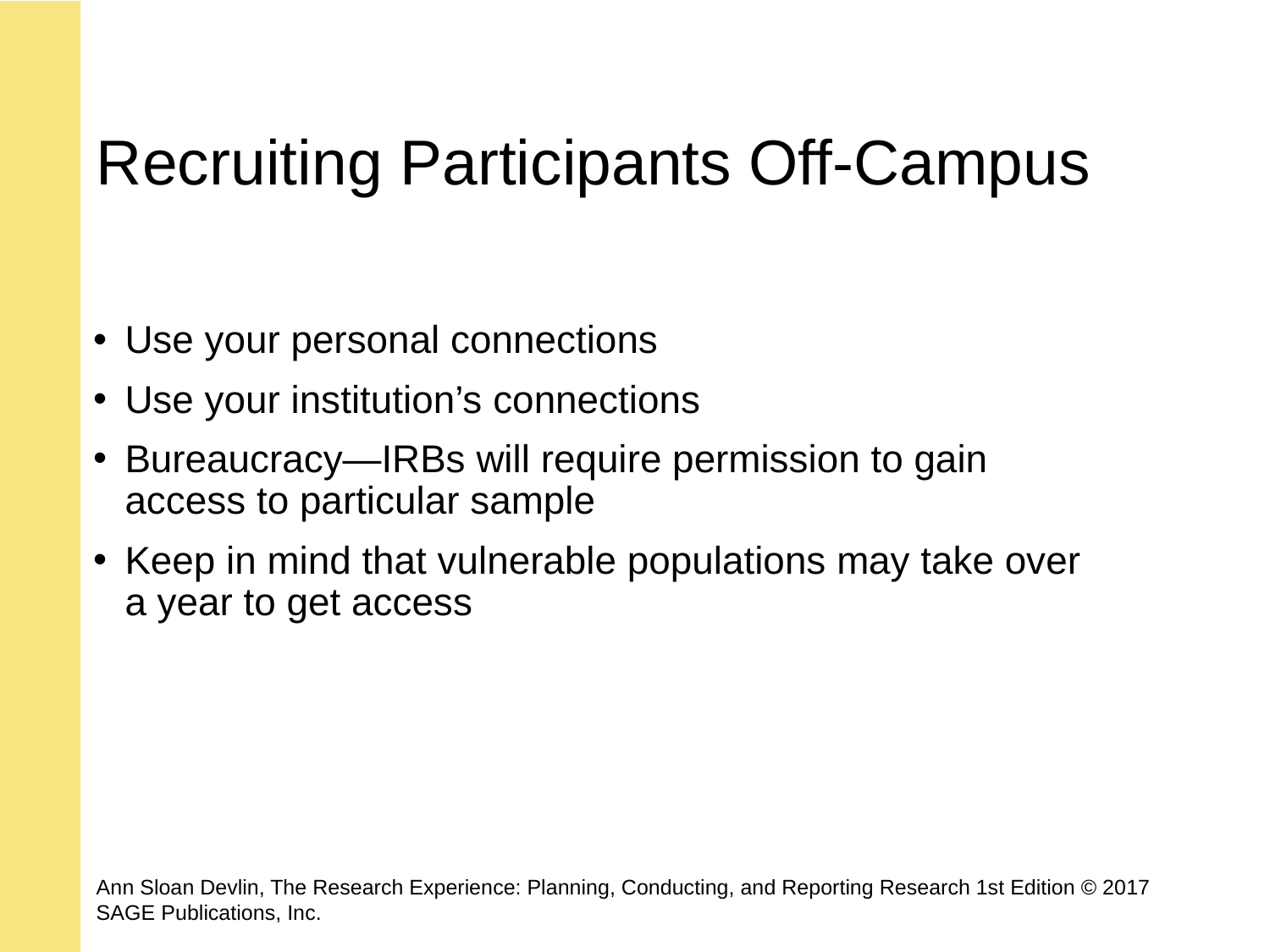

# Recruiting Participants Off-Campus
Use your personal connections
Use your institution’s connections
Bureaucracy—IRBs will require permission to gain access to particular sample
Keep in mind that vulnerable populations may take over a year to get access